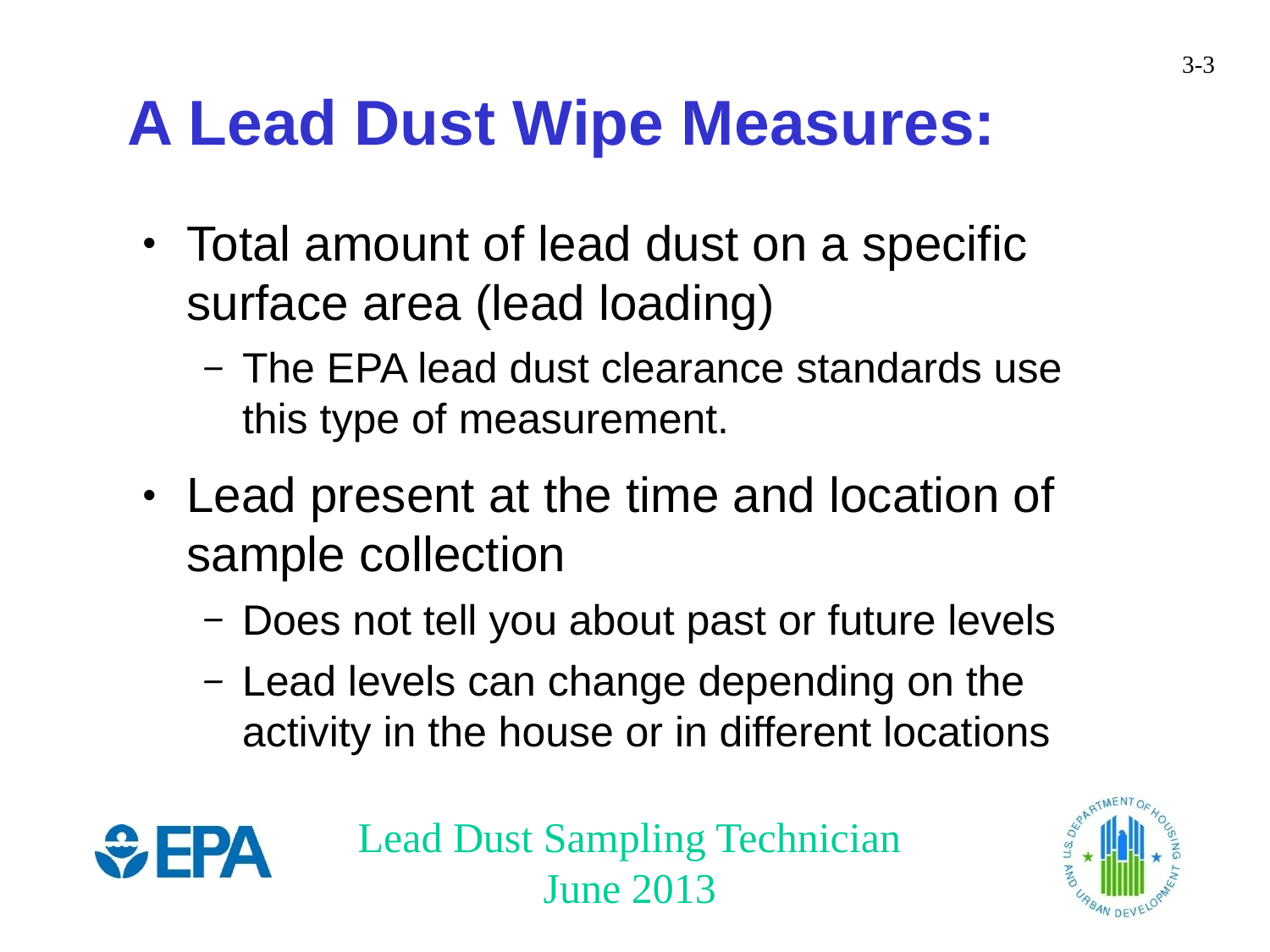

A Lead Dust Wipe Measures:
Total amount of lead dust on a specific surface area (lead loading)
The EPA lead dust clearance standards use this type of measurement.
Lead present at the time and location of sample collection
Does not tell you about past or future levels
Lead levels can change depending on the activity in the house or in different locations